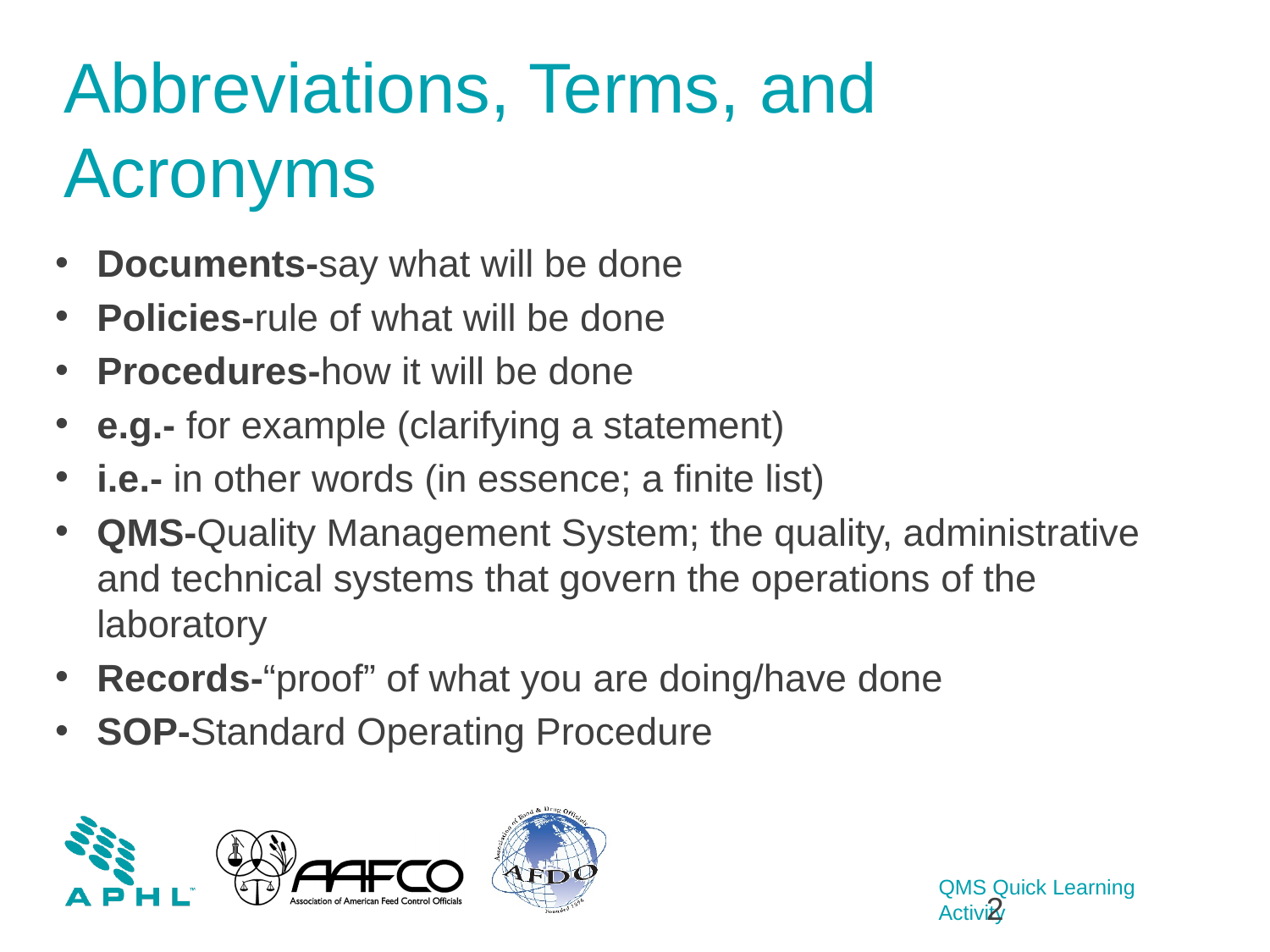

# Abbreviations, Terms, and Acronyms
Documents-say what will be done
Policies-rule of what will be done
Procedures-how it will be done
e.g.- for example (clarifying a statement)
i.e.- in other words (in essence; a finite list)
QMS-Quality Management System; the quality, administrative and technical systems that govern the operations of the laboratory
Records-“proof” of what you are doing/have done
SOP-Standard Operating Procedure

2